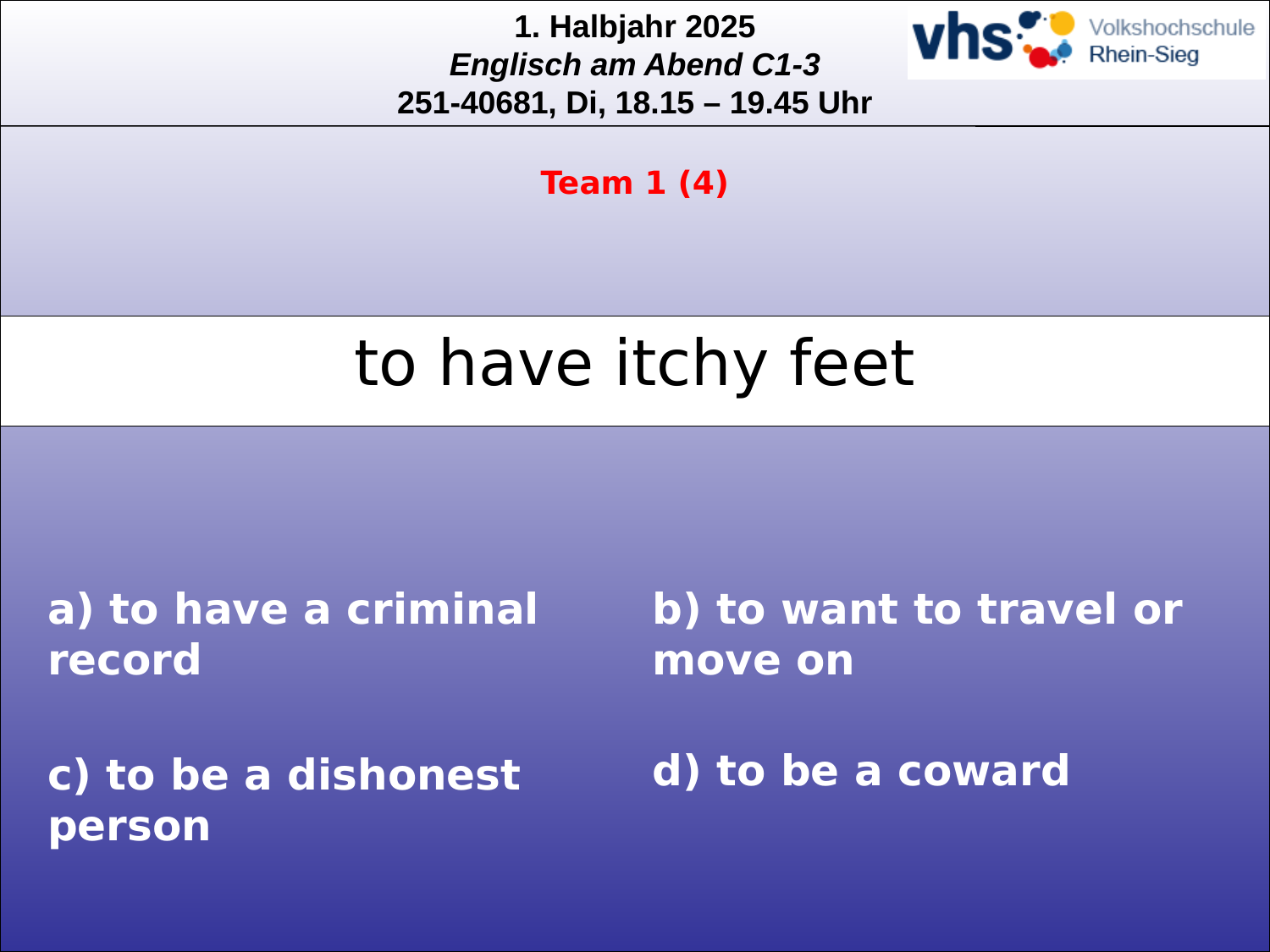

Team 1 (4)
# to have itchy feet
a) to have a criminal record
b) to want to travel or move on
d) to be a coward
c) to be a dishonest person